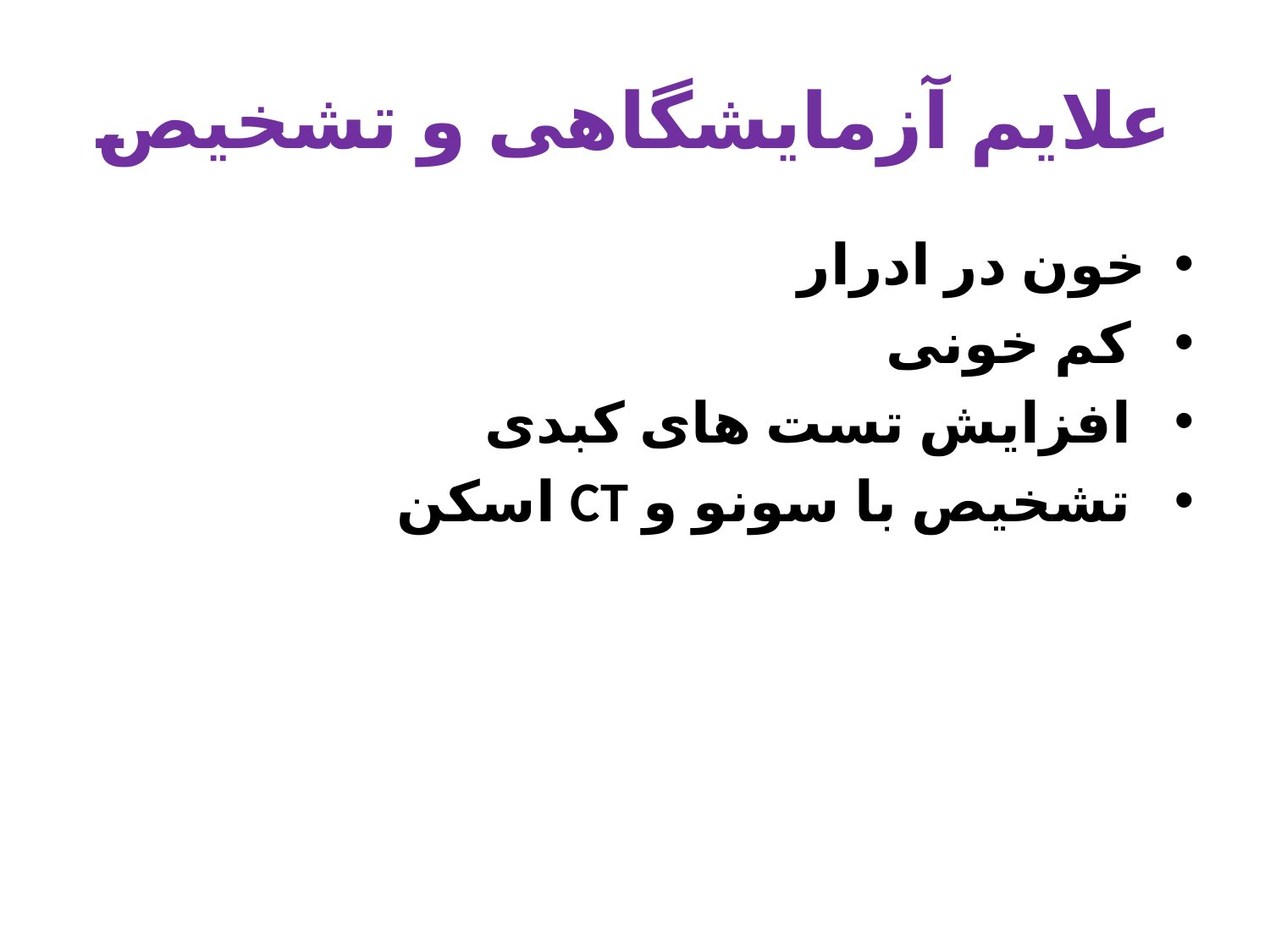

# علایم آزمایشگاهی و تشخیص
خون در ادرار
 کم خونی
 افزایش تست های کبدی
 تشخیص با سونو و CT اسکن